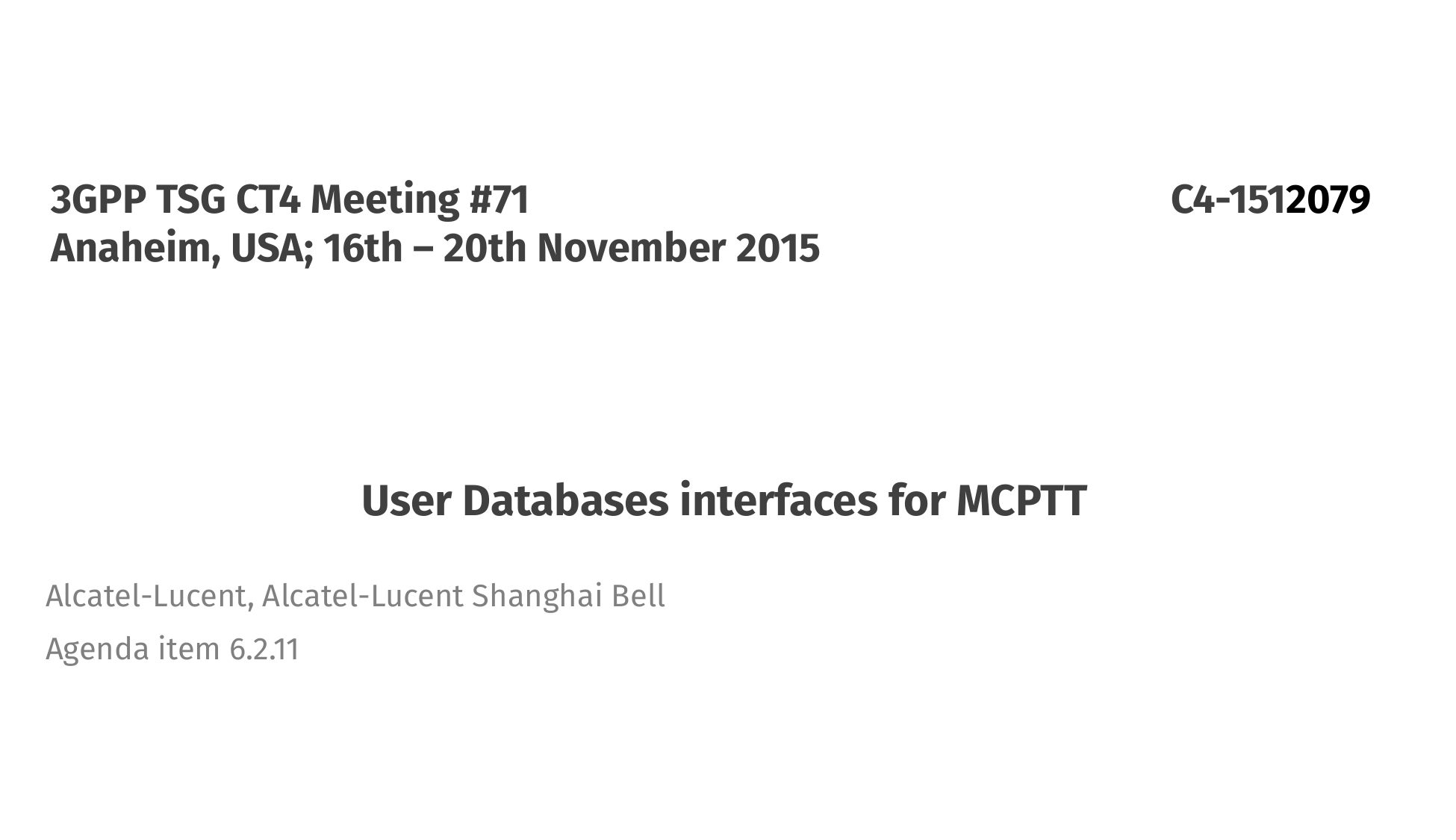

3GPP TSG CT4 Meeting #71						C4-1512079
Anaheim, USA; 16th – 20th November 2015
# User Databases interfaces for MCPTT
Alcatel-Lucent, Alcatel-Lucent Shanghai Bell
Agenda item 6.2.11